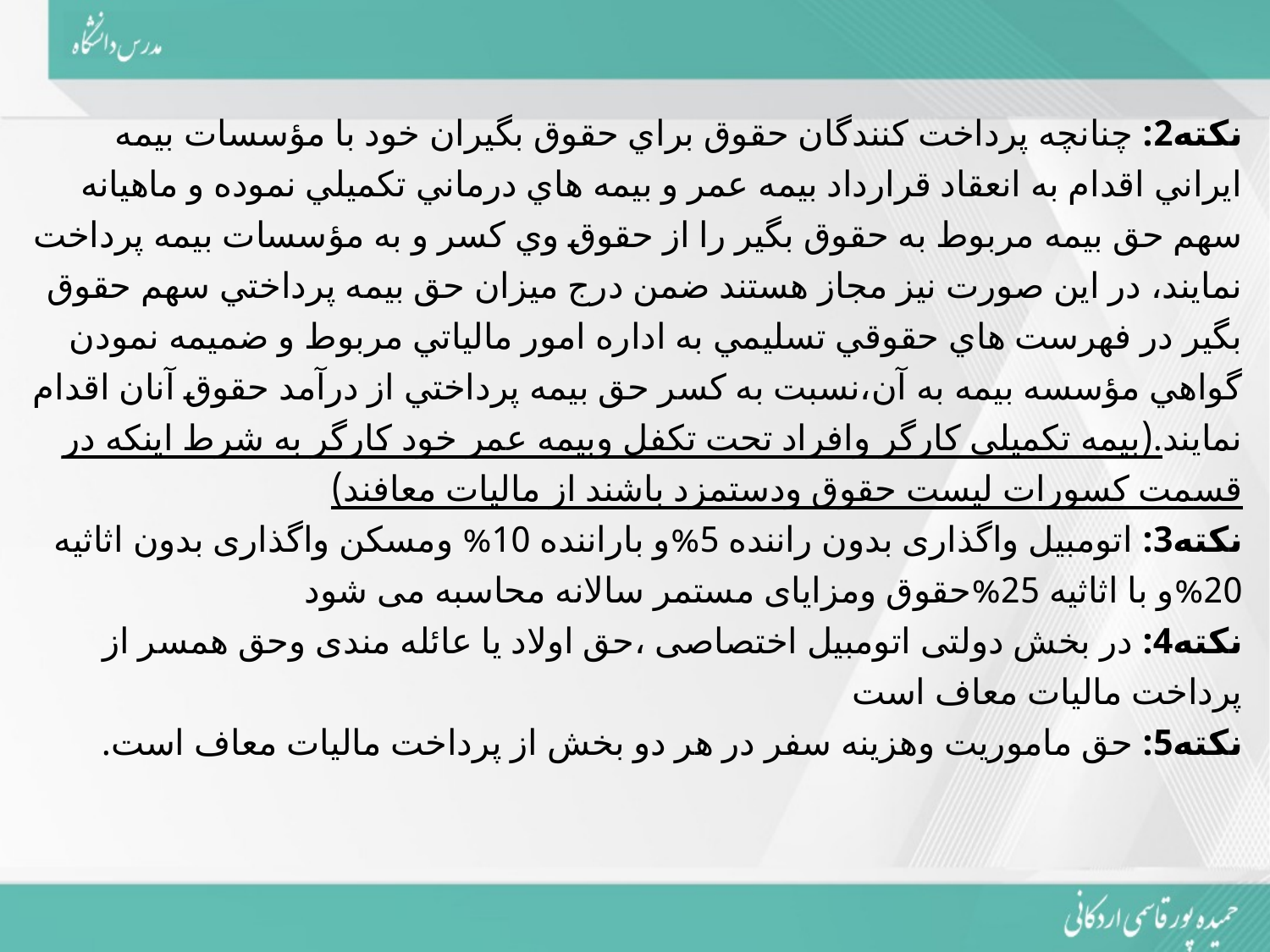

نکته2: چنانچه پرداخت کنندگان حقوق براي حقوق بگيران خود با مؤسسات بيمه ايراني اقدام به انعقاد قرارداد بيمه عمر و بيمه هاي درماني تکميلي نموده و ماهيانه سهم حق بيمه مربوط به حقوق بگير را از حقوق وي کسر و به مؤسسات بيمه پرداخت نمايند، در اين صورت نيز مجاز هستند ضمن درج ميزان حق بيمه پرداختي سهم حقوق بگير در فهرست هاي حقوقي تسليمي به اداره امور مالياتي مربوط و ضميمه نمودن گواهي مؤسسه بيمه به آن،نسبت به کسر حق بيمه پرداختي از درآمد حقوق آنان اقدام نمايند.(بیمه تکمیلی کارگر وافراد تحت تکفل وبیمه عمر خود کارگر به شرط اینکه در قسمت کسورات لیست حقوق ودستمزد باشند از مالیات معافند)
نکته3: اتومبیل واگذاری بدون راننده 5%و باراننده 10% ومسکن واگذاری بدون اثاثیه 20%و با اثاثیه 25%حقوق ومزایای مستمر سالانه محاسبه می شود
نکته4: در بخش دولتی اتومبیل اختصاصی ،حق اولاد یا عائله مندی وحق همسر از پرداخت مالیات معاف است
نکته5: حق ماموریت وهزینه سفر در هر دو بخش از پرداخت مالیات معاف است.